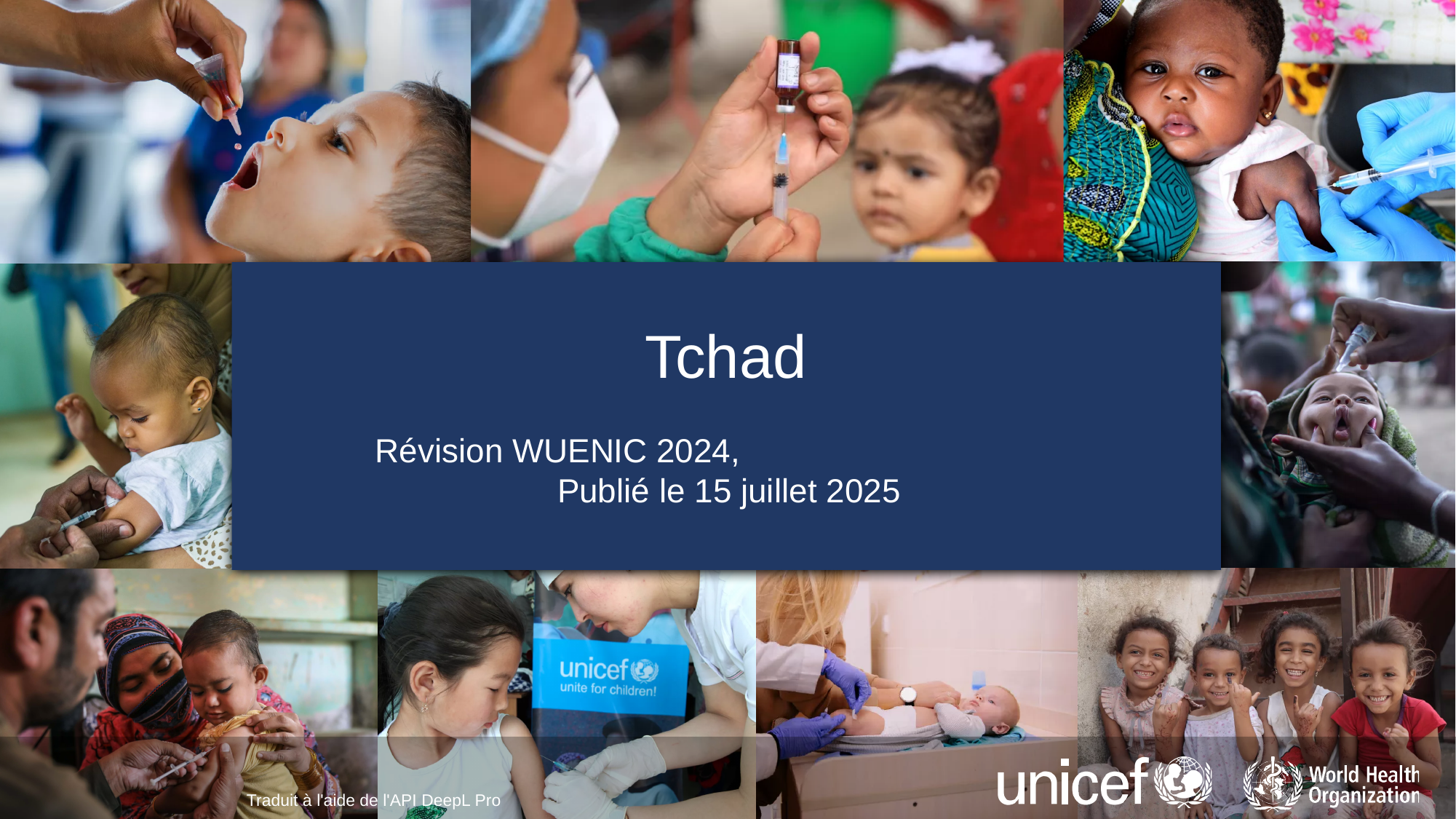

# Tchad
Révision WUENIC 2024,
Publié le 15 juillet 2025
Traduit à l'aide de l'API DeepL Pro